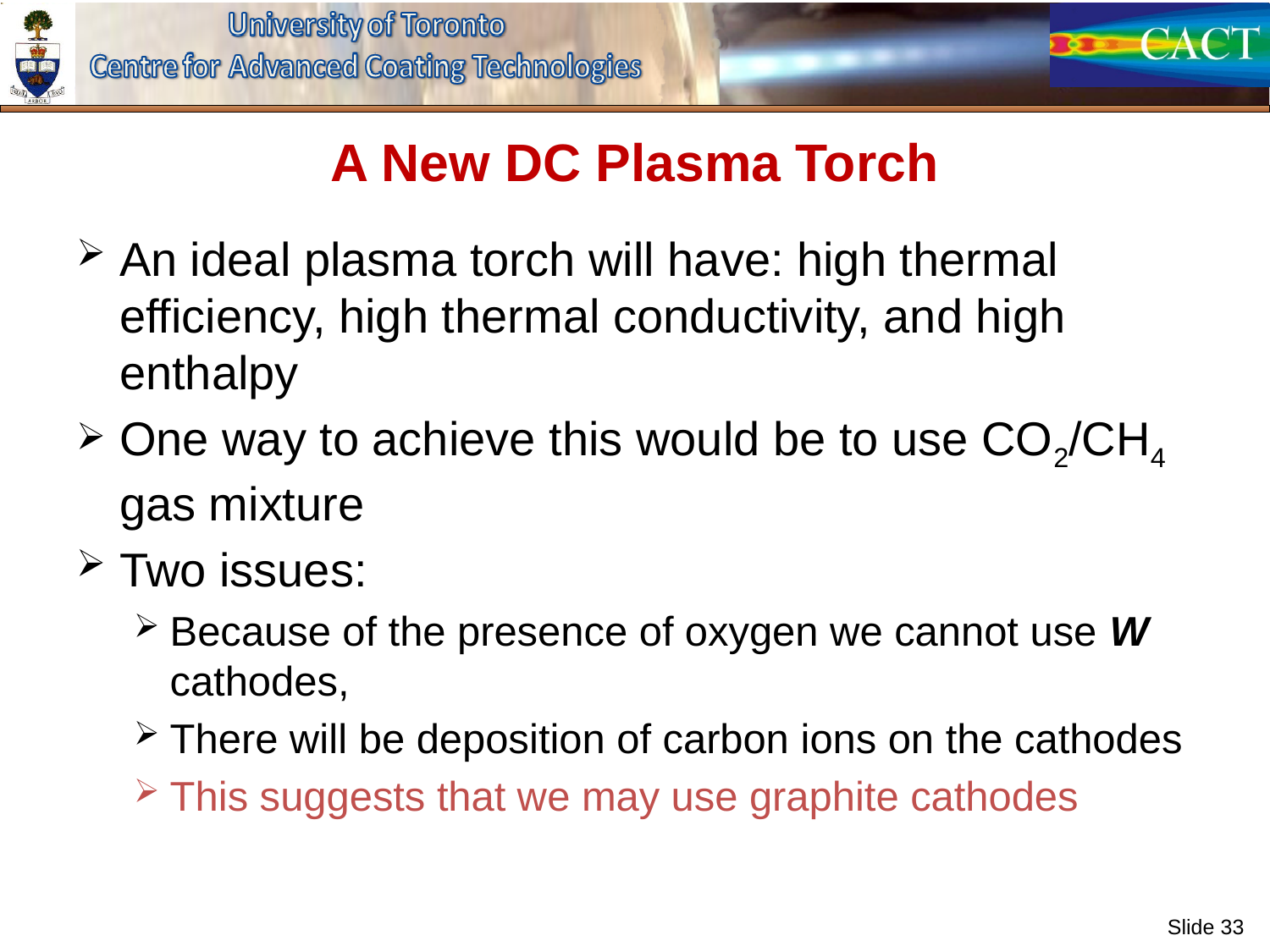

# A New DC Plasma Torch
An ideal plasma torch will have: high thermal efficiency, high thermal conductivity, and high enthalpy
One way to achieve this would be to use CO2/CH4 gas mixture
Two issues:
Because of the presence of oxygen we cannot use W cathodes,
There will be deposition of carbon ions on the cathodes
This suggests that we may use graphite cathodes